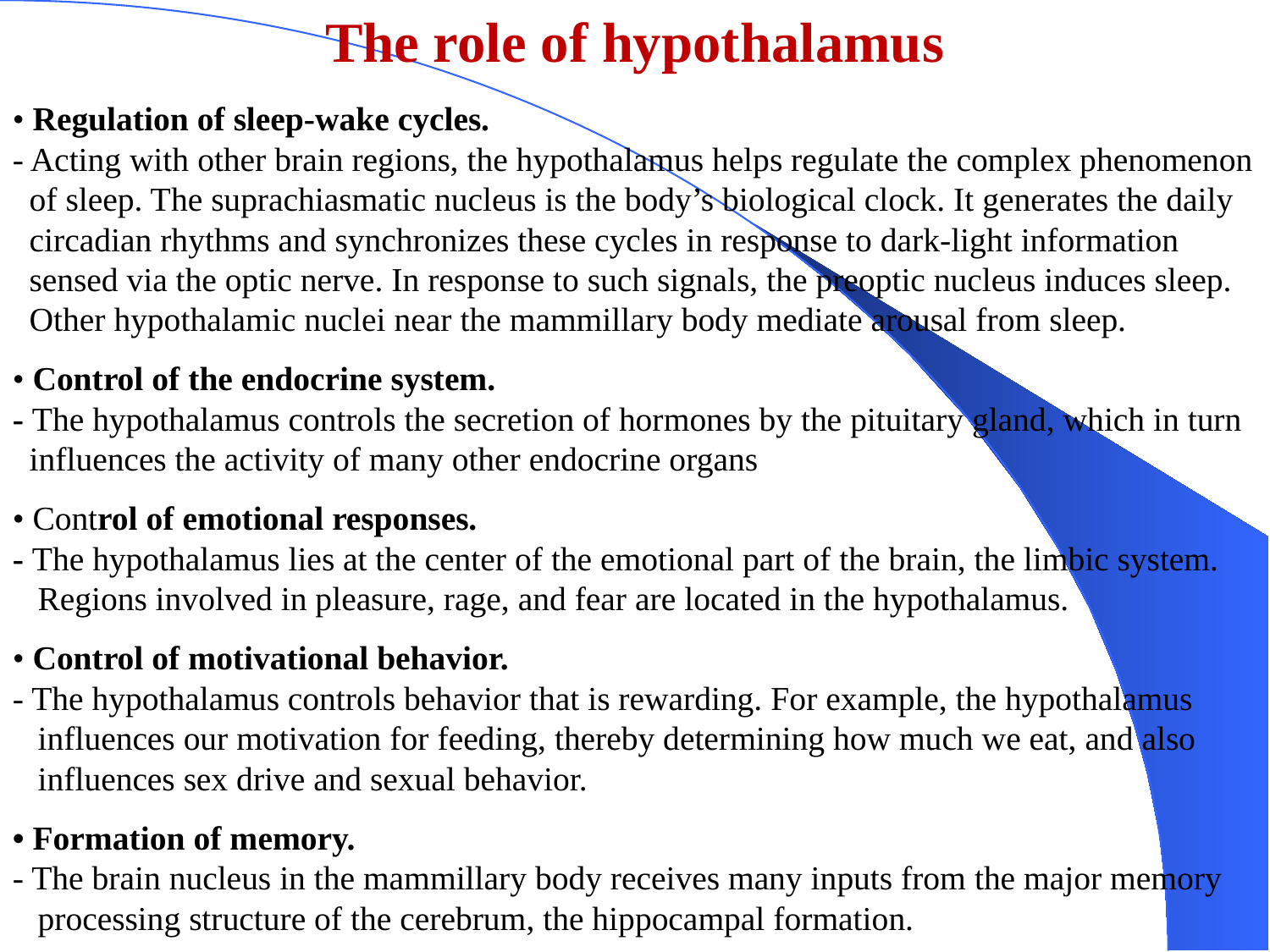

The role of hypothalamus
• Regulation of sleep-wake cycles.
- Acting with other brain regions, the hypothalamus helps regulate the complex phenomenon
  of sleep. The suprachiasmatic nucleus is the body’s biological clock. It generates the daily
  circadian rhythms and synchronizes these cycles in response to dark-light information
  sensed via the optic nerve. In response to such signals, the preoptic nucleus induces sleep.
  Other hypothalamic nuclei near the mammillary body mediate arousal from sleep.
• Control of the endocrine system.
- The hypothalamus controls the secretion of hormones by the pituitary gland, which in turn
  influences the activity of many other endocrine organs

• Control of emotional responses.
- The hypothalamus lies at the center of the emotional part of the brain, the limbic system.
   Regions involved in pleasure, rage, and fear are located in the hypothalamus.
• Control of motivational behavior.
- The hypothalamus controls behavior that is rewarding. For example, the hypothalamus
   influences our motivation for feeding, thereby determining how much we eat, and also
   influences sex drive and sexual behavior.
• Formation of memory.
- The brain nucleus in the mammillary body receives many inputs from the major memory
   processing structure of the cerebrum, the hippocampal formation.